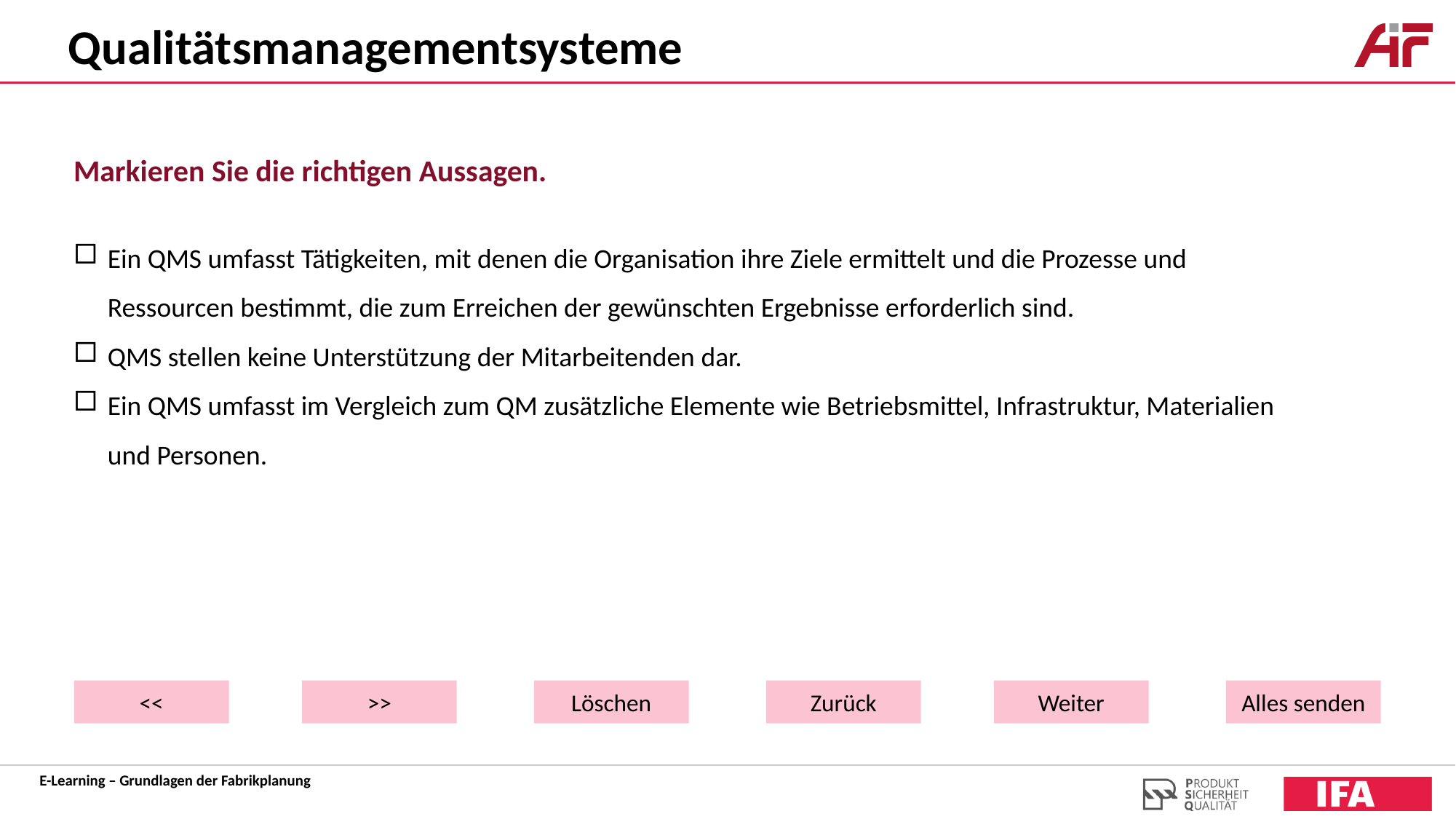

Qualitätsmanagementsysteme
Markieren Sie die richtigen Aussagen.

Ein QMS umfasst Tätigkeiten, mit denen die Organisation ihre Ziele ermittelt und die Prozesse und Ressourcen bestimmt, die zum Erreichen der gewünschten Ergebnisse erforderlich sind.
QMS stellen keine Unterstützung der Mitarbeitenden dar.
Ein QMS umfasst im Vergleich zum QM zusätzliche Elemente wie Betriebsmittel, Infrastruktur, Materialien und Personen.
<<
>>
Löschen
Zurück
Weiter
Alles senden